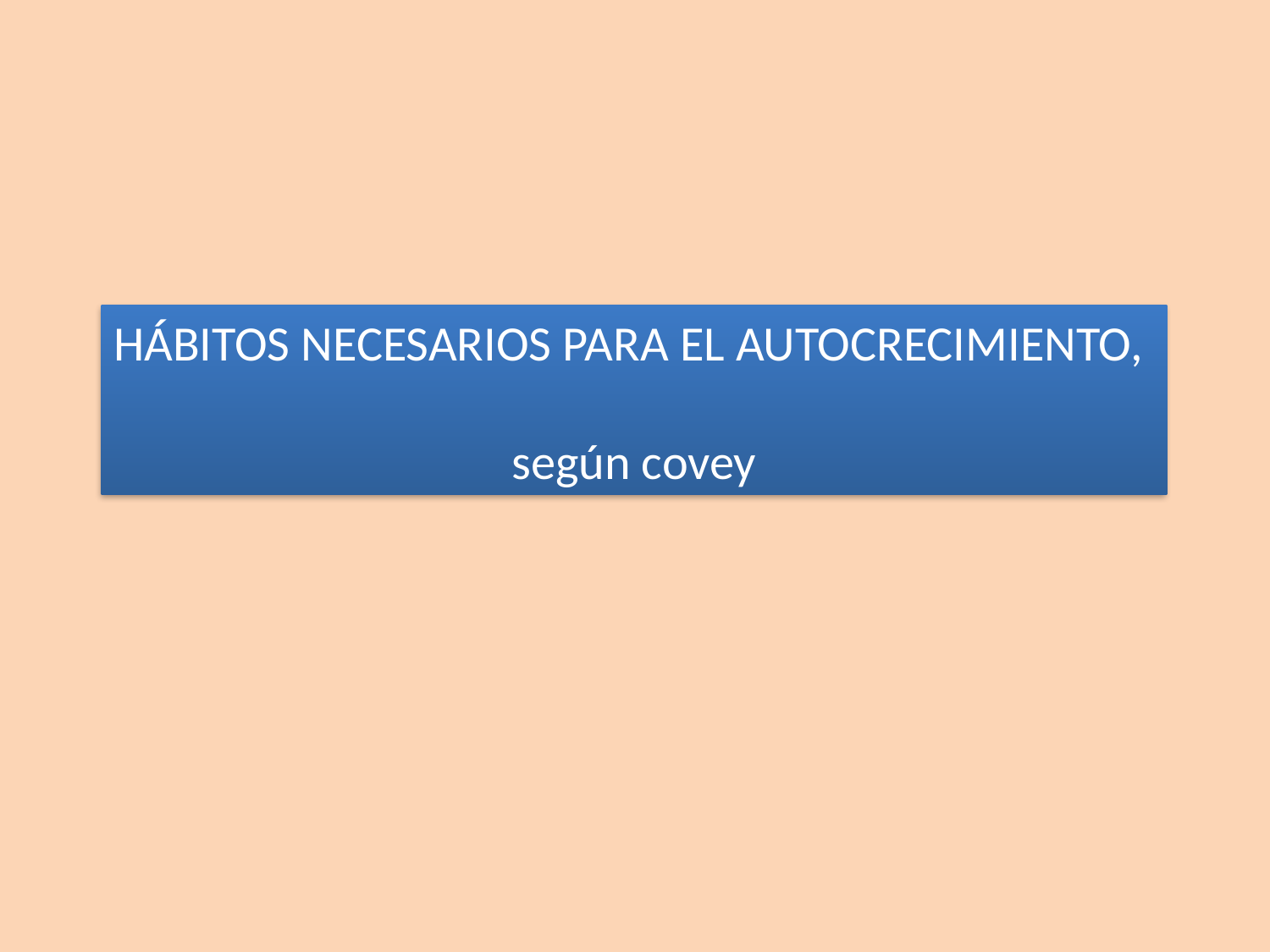

HÁBITOS NECESARIOS PARA EL AUTOCRECIMIENTO,

según covey